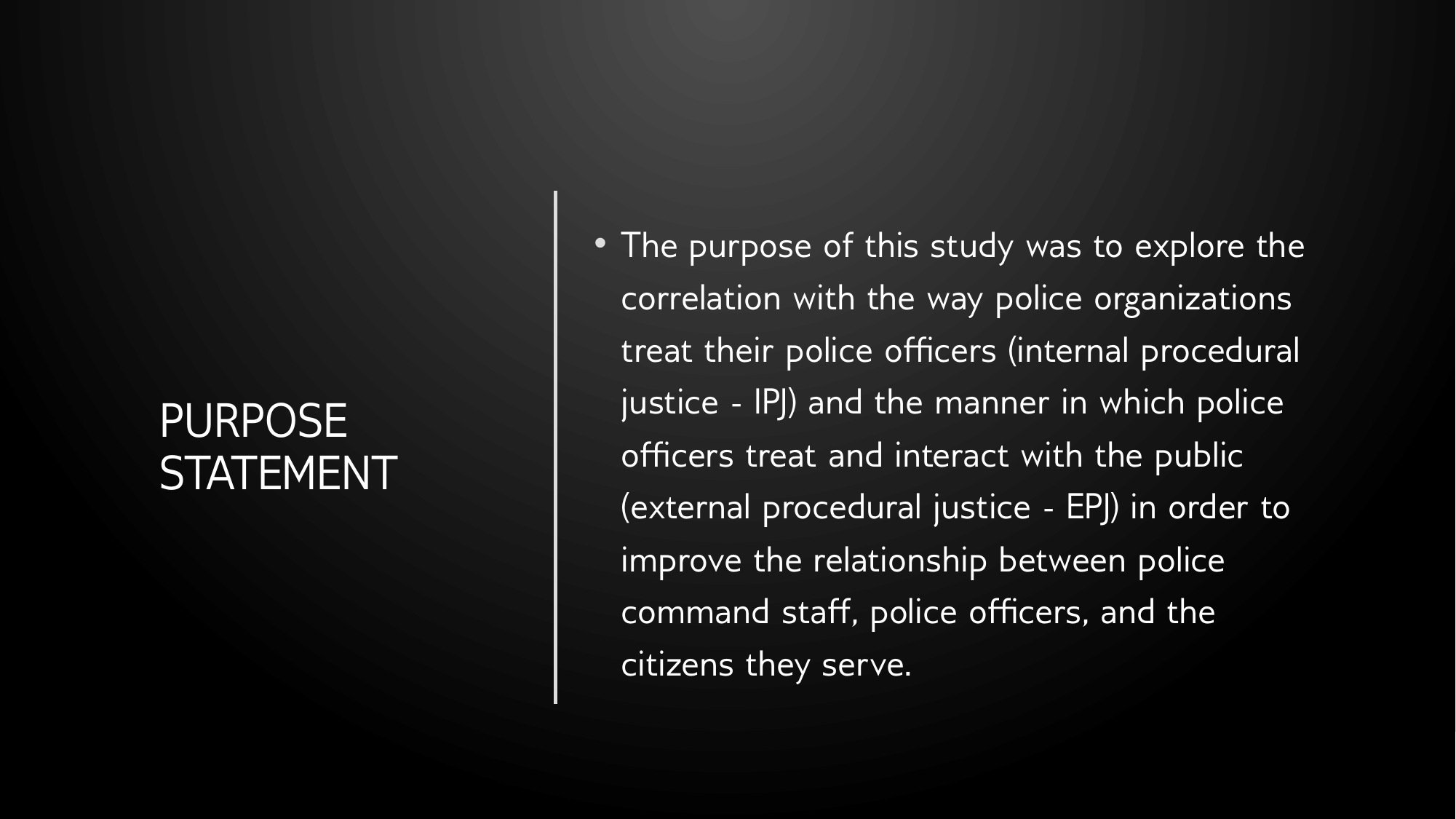

# Purpose Statement
The purpose of this study was to explore the correlation with the way police organizations treat their police officers (internal procedural justice - IPJ) and the manner in which police officers treat and interact with the public (external procedural justice - EPJ) in order to improve the relationship between police command staff, police officers, and the citizens they serve.